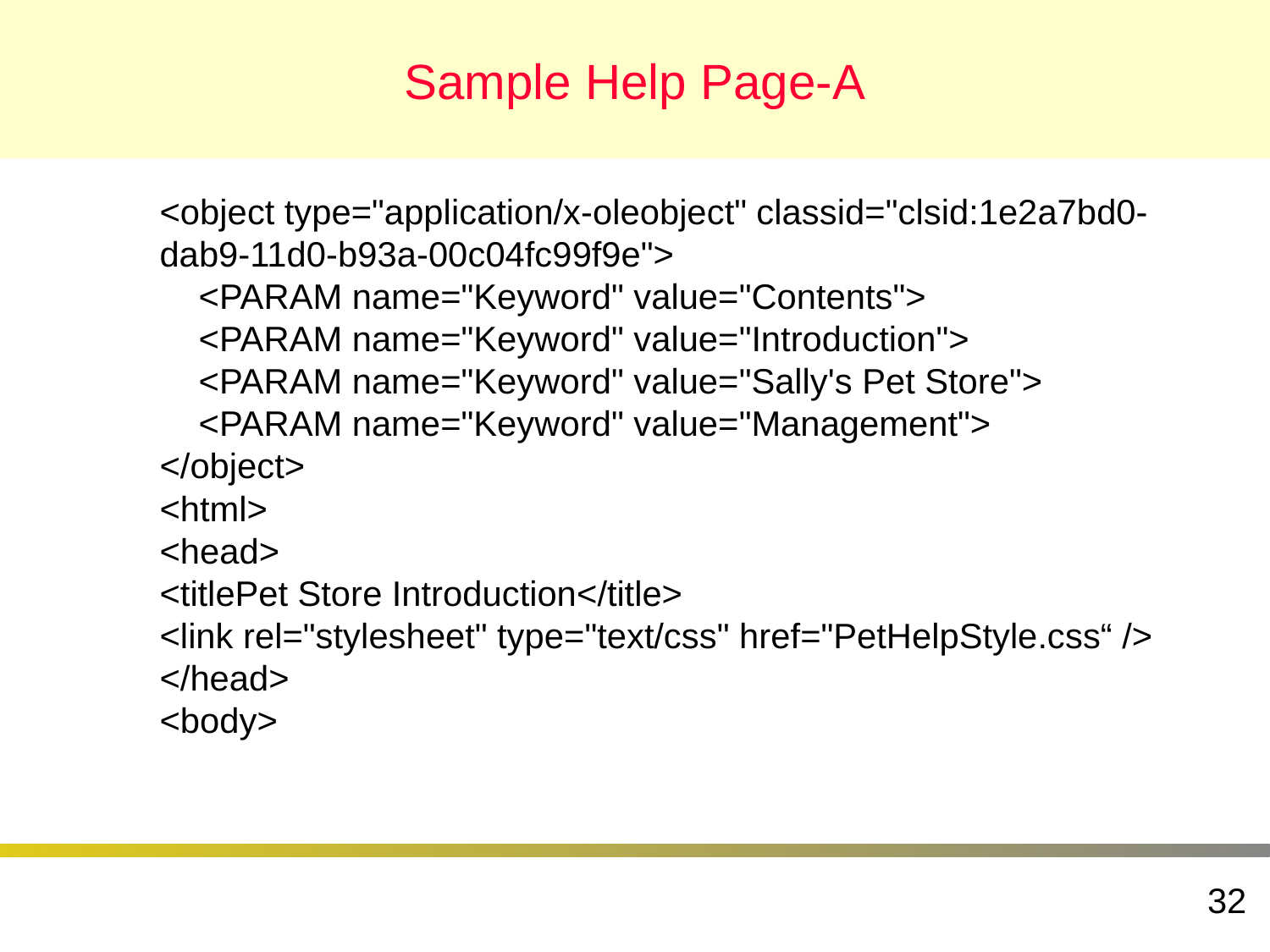

# Sample Help Page-A
<object type="application/x-oleobject" classid="clsid:1e2a7bd0-dab9-11d0-b93a-00c04fc99f9e">
    <PARAM name="Keyword" value="Contents">
    <PARAM name="Keyword" value="Introduction">
    <PARAM name="Keyword" value="Sally's Pet Store">
    <PARAM name="Keyword" value="Management">
</object>
<html>
<head>
<titlePet Store Introduction</title>
<link rel="stylesheet" type="text/css" href="PetHelpStyle.css“ />
</head>
<body>
32